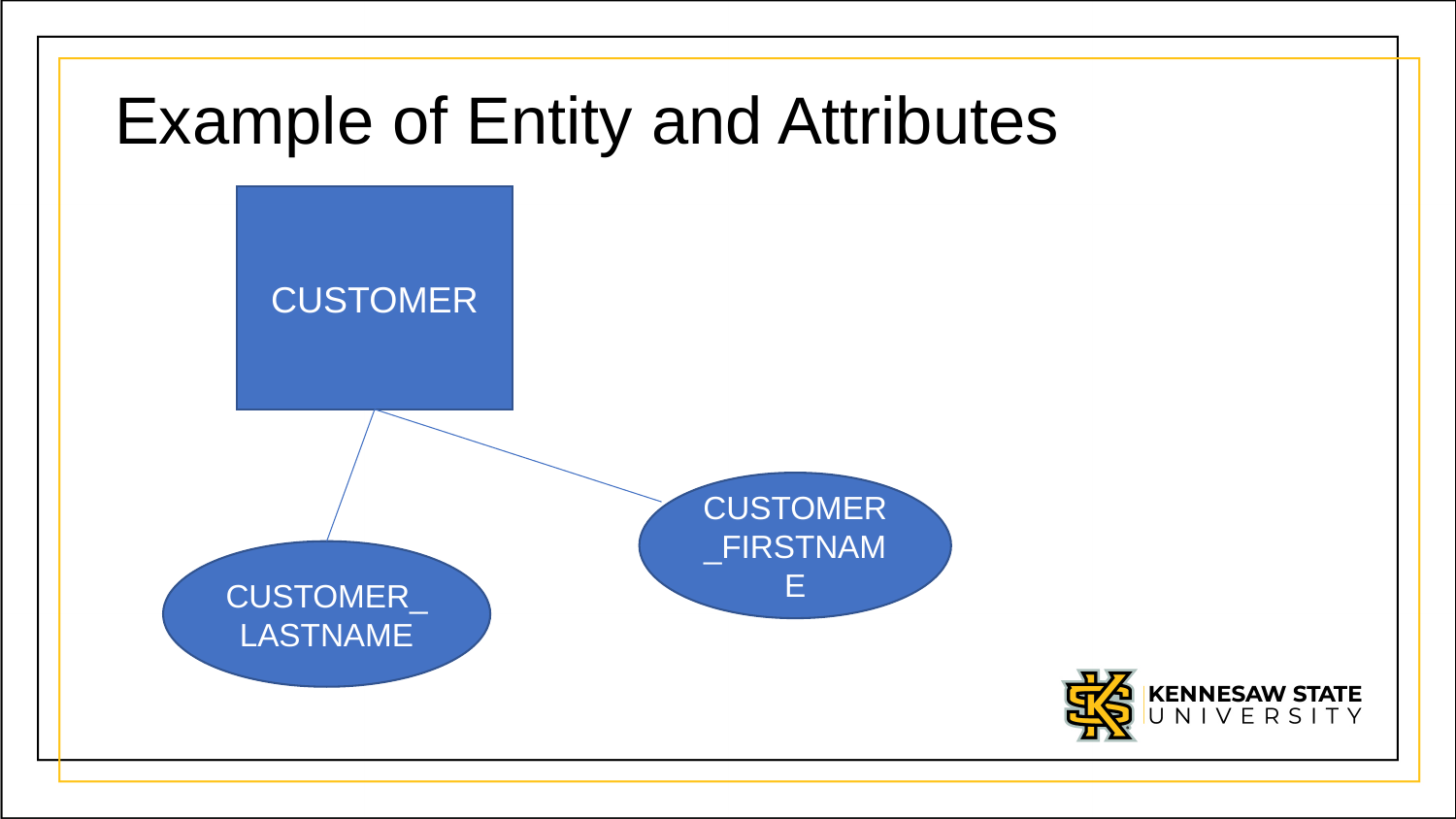

# Example of Entity and Attributes
CUSTOMER
CUSTOMER_FIRSTNAME
CUSTOMER_LASTNAME